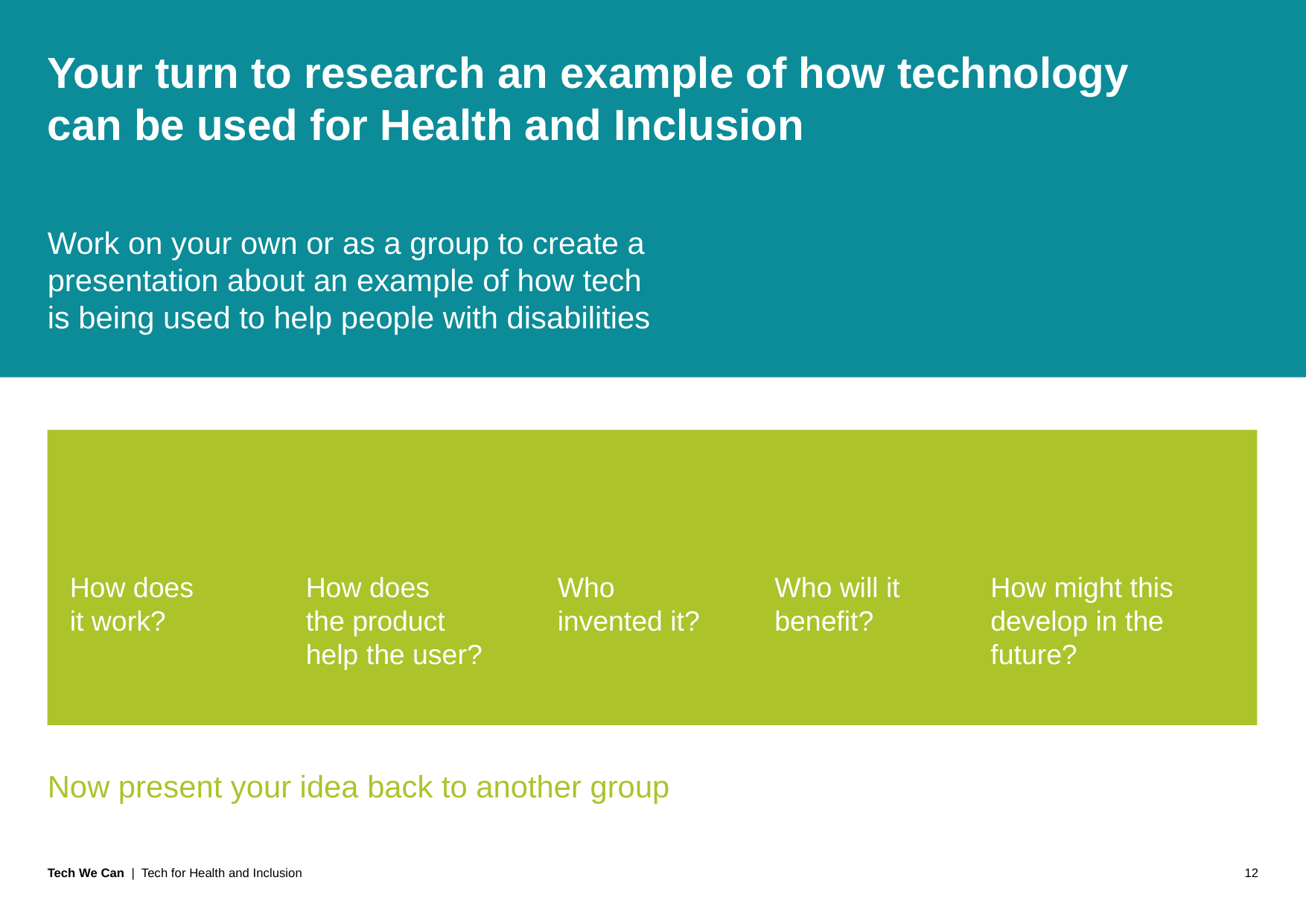

# Your turn to research an example of how technology can be used for Health and Inclusion
Work on your own or as a group to create a presentation about an example of how tech is being used to help people with disabilities

1
2
3
4
5
How does it work?
How does
the product
help the user?
Who invented it?
Who will it benefit?
How might this develop in the future?
Now present your idea back to another group
Tech We Can  |  Tech for Health and Inclusion
12